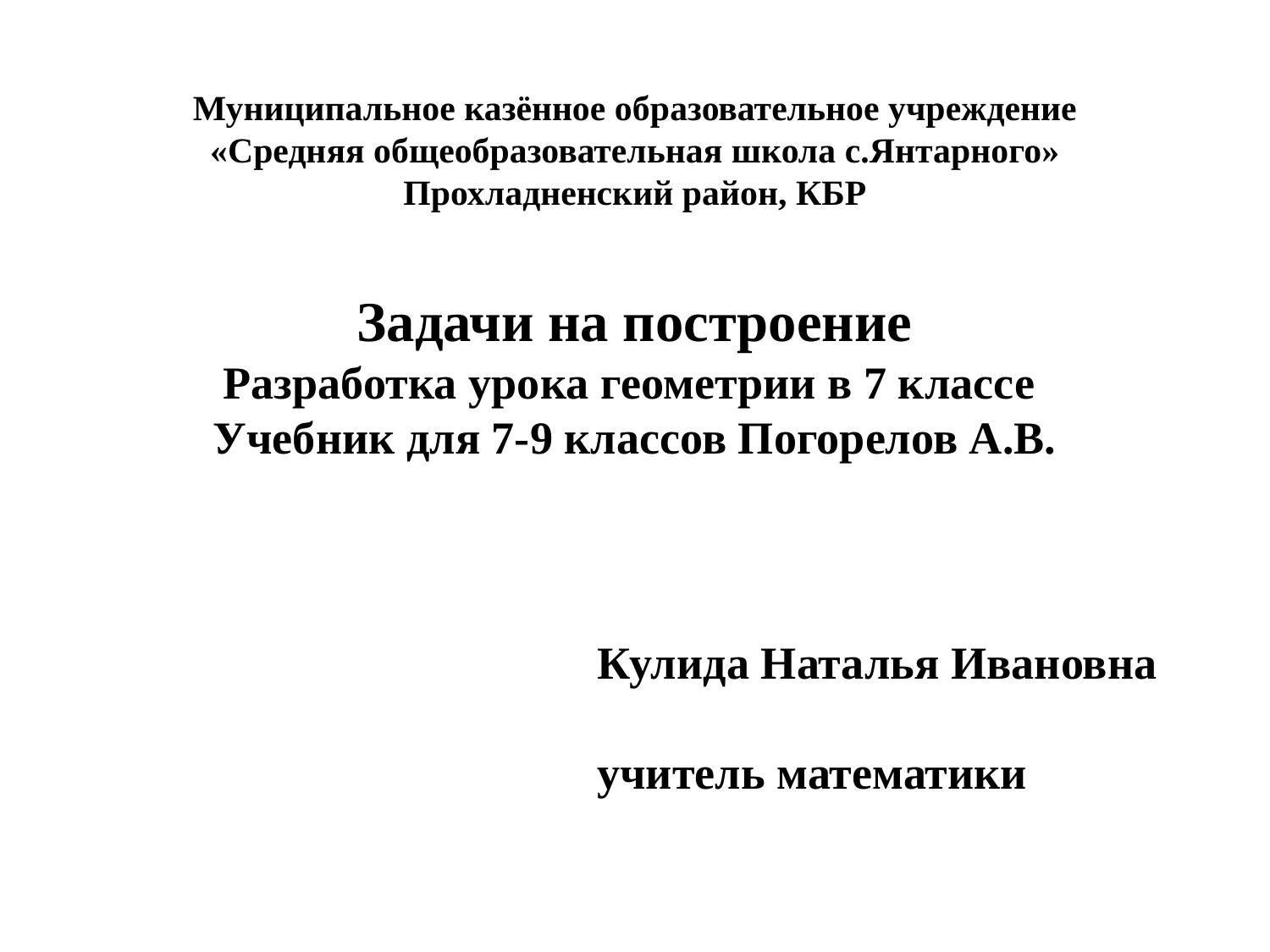

Муниципальное казённое образовательное учреждение
«Средняя общеобразовательная школа с.Янтарного»
Прохладненский район, КБР
Задачи на построение
Разработка урока геометрии в 7 классе
Учебник для 7-9 классов Погорелов А.В.
Кулида Наталья Ивановна                                                       учитель математики